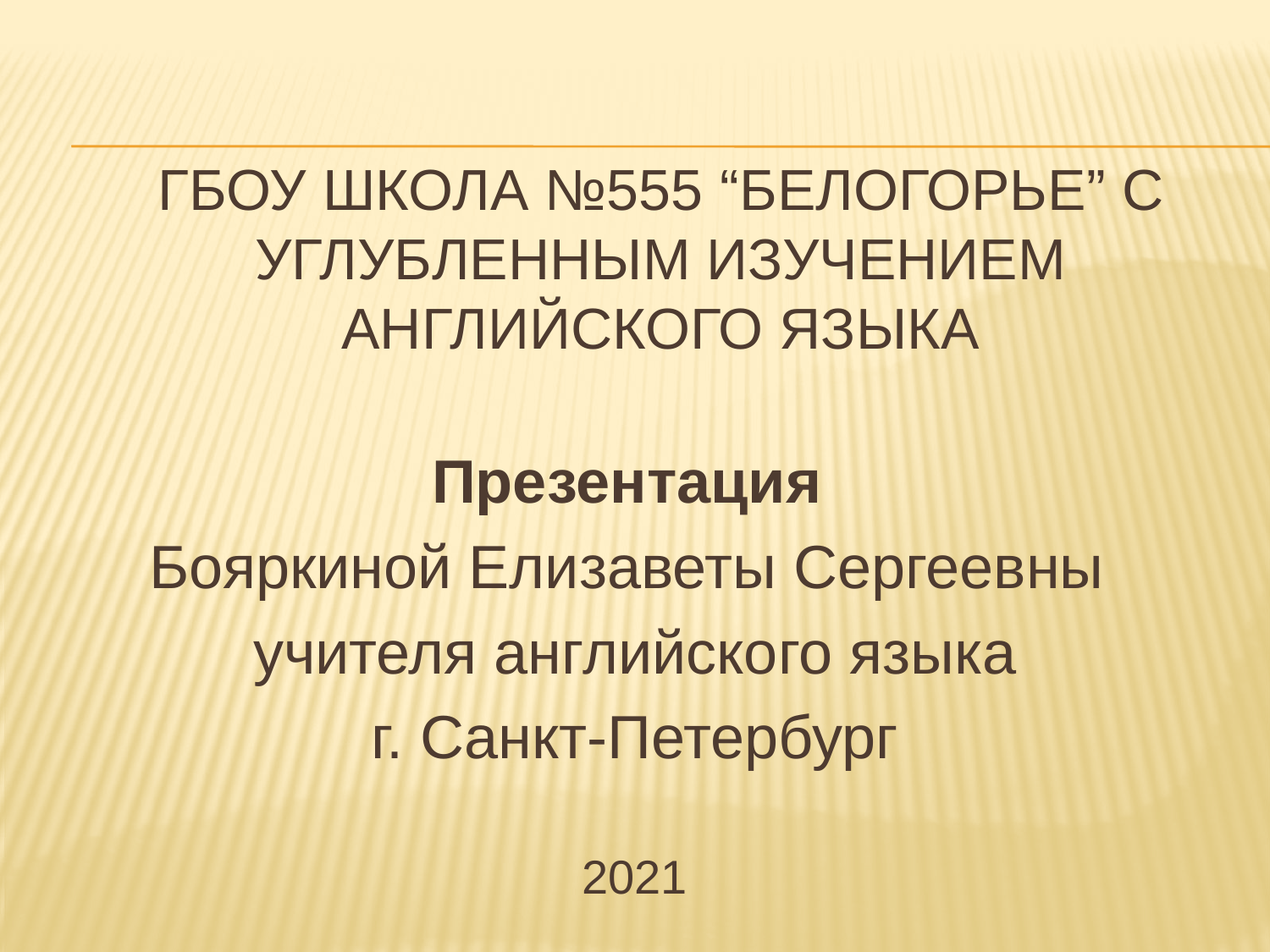

# ГБОУ школа №555 “Белогорье” с углубленным изучением английского языка
Презентация
Бояркиной Елизаветы Сергеевны
учителя английского языка
г. Санкт-Петербург

2021